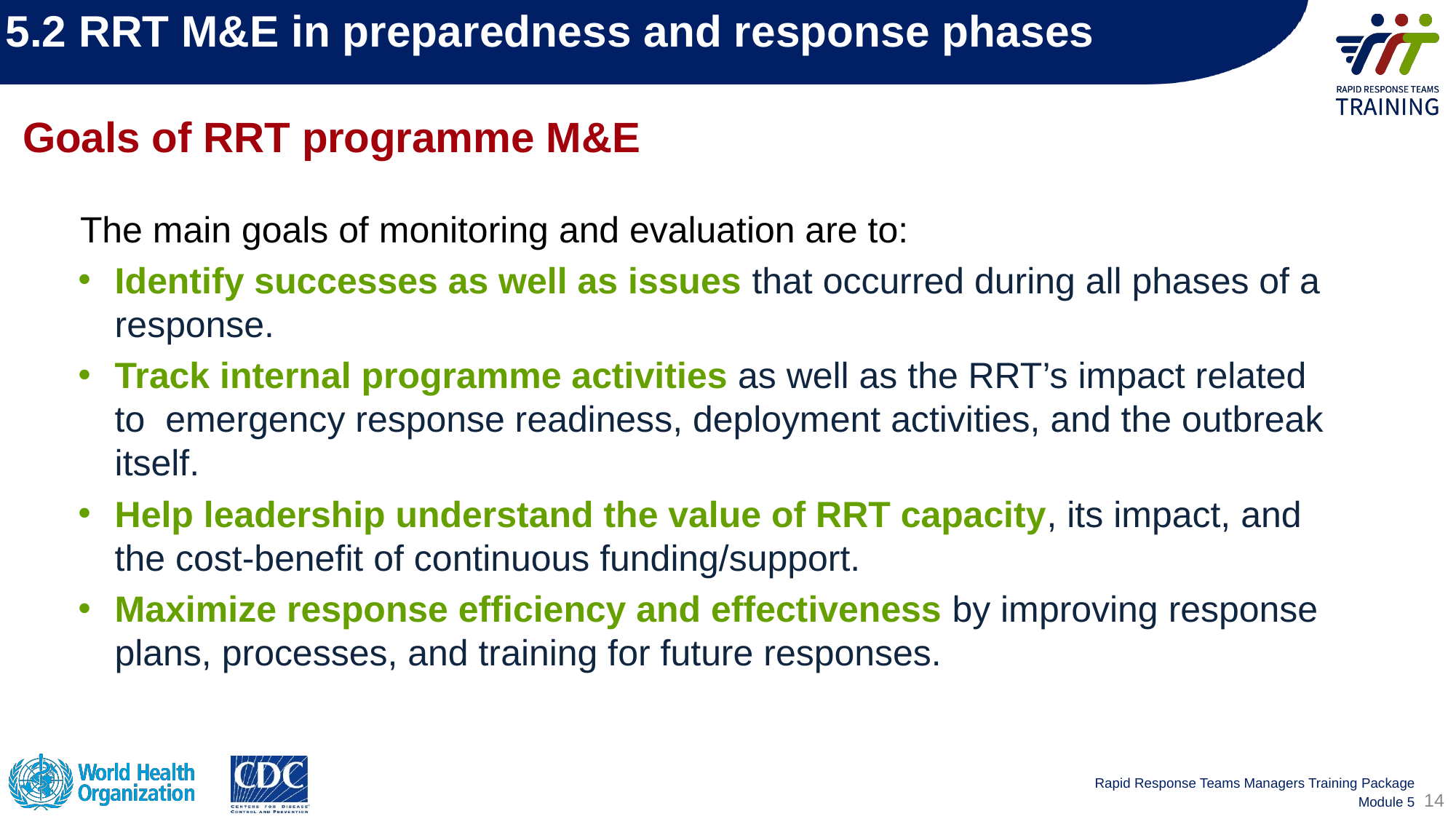

5.2 RRT M&E in preparedness and response phases
Goals of RRT programme M&E
The main goals of monitoring and evaluation are to:
Identify successes as well as issues that occurred during all phases of a response.
Track internal programme activities as well as the RRT’s impact related to  emergency response readiness, deployment activities, and the outbreak  itself.
Help leadership understand the value of RRT capacity, its impact, and the cost-benefit of continuous funding/support.
Maximize response efficiency and effectiveness by improving response  plans, processes, and training for future responses.
14